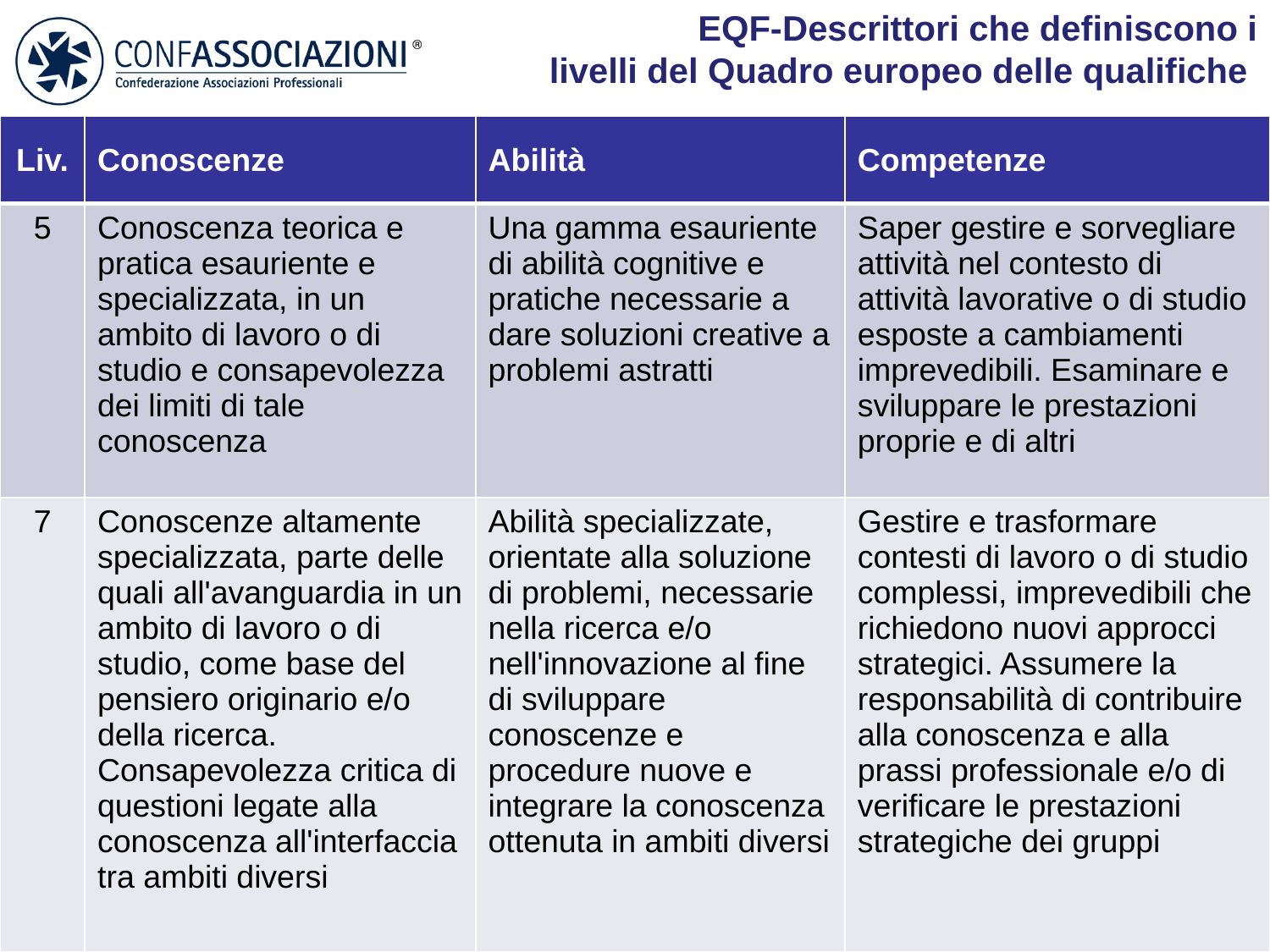

EQF-Descrittori che definiscono i
livelli del Quadro europeo delle qualifiche
| Liv. | Conoscenze | Abilità | Competenze |
| --- | --- | --- | --- |
| 5 | Conoscenza teorica e pratica esauriente e specializzata, in un ambito di lavoro o di studio e consapevolezza dei limiti di tale conoscenza | Una gamma esauriente di abilità cognitive e pratiche necessarie a dare soluzioni creative a problemi astratti | Saper gestire e sorvegliare attività nel contesto di attività lavorative o di studio esposte a cambiamenti imprevedibili. Esaminare e sviluppare le prestazioni proprie e di altri |
| 7 | Conoscenze altamente specializzata, parte delle quali all'avanguardia in un ambito di lavoro o di studio, come base del pensiero originario e/o della ricerca. Consapevolezza critica di questioni legate alla conoscenza all'interfaccia tra ambiti diversi | Abilità specializzate, orientate alla soluzione di problemi, necessarie nella ricerca e/o nell'innovazione al fine di sviluppare conoscenze e procedure nuove e integrare la conoscenza ottenuta in ambiti diversi | Gestire e trasformare contesti di lavoro o di studio complessi, imprevedibili che richiedono nuovi approcci strategici. Assumere la responsabilità di contribuire alla conoscenza e alla prassi professionale e/o di verificare le prestazioni strategiche dei gruppi |